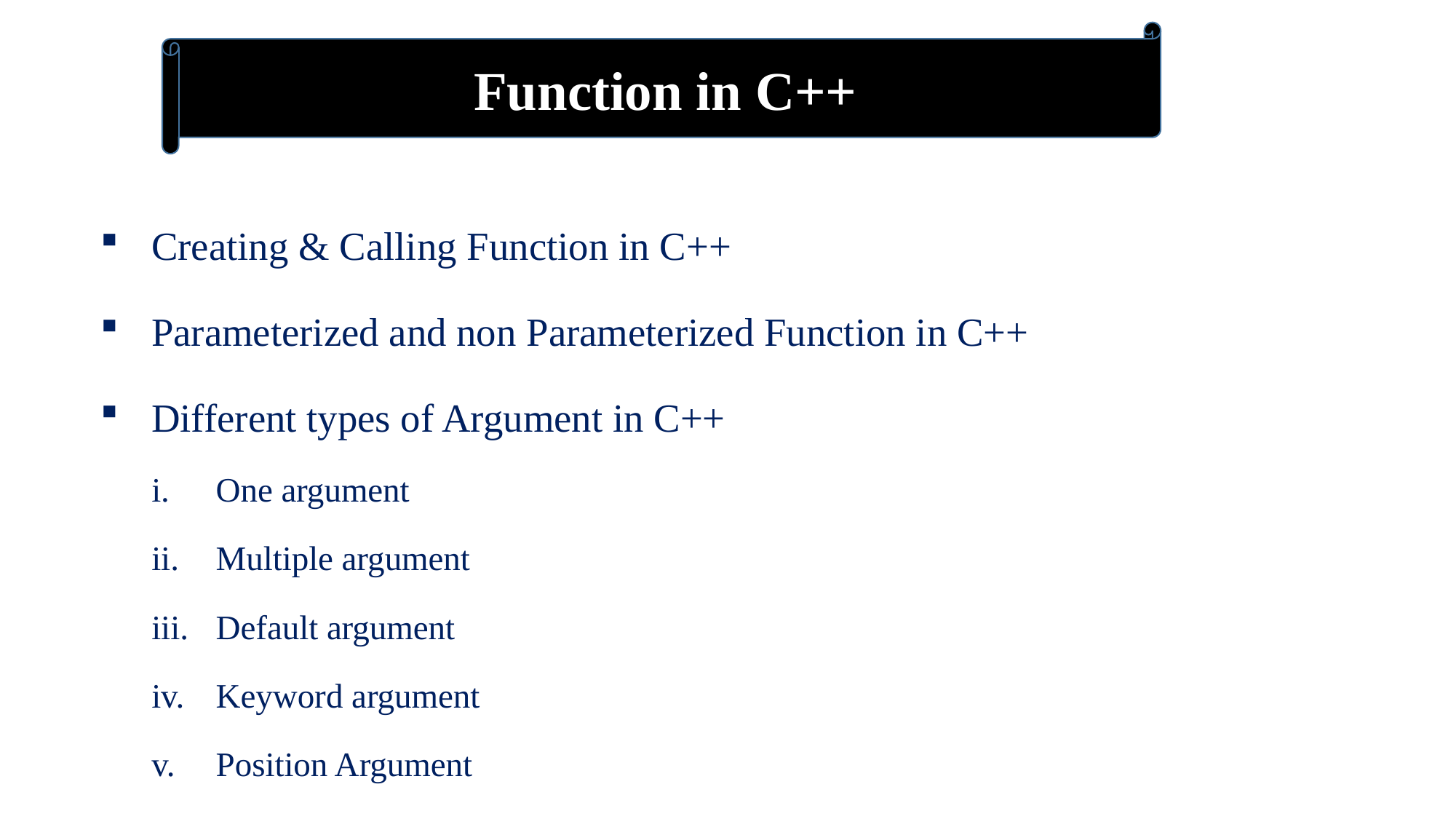

Function in C++
Creating & Calling Function in C++
Parameterized and non Parameterized Function in C++
Different types of Argument in C++
One argument
Multiple argument
Default argument
Keyword argument
Position Argument